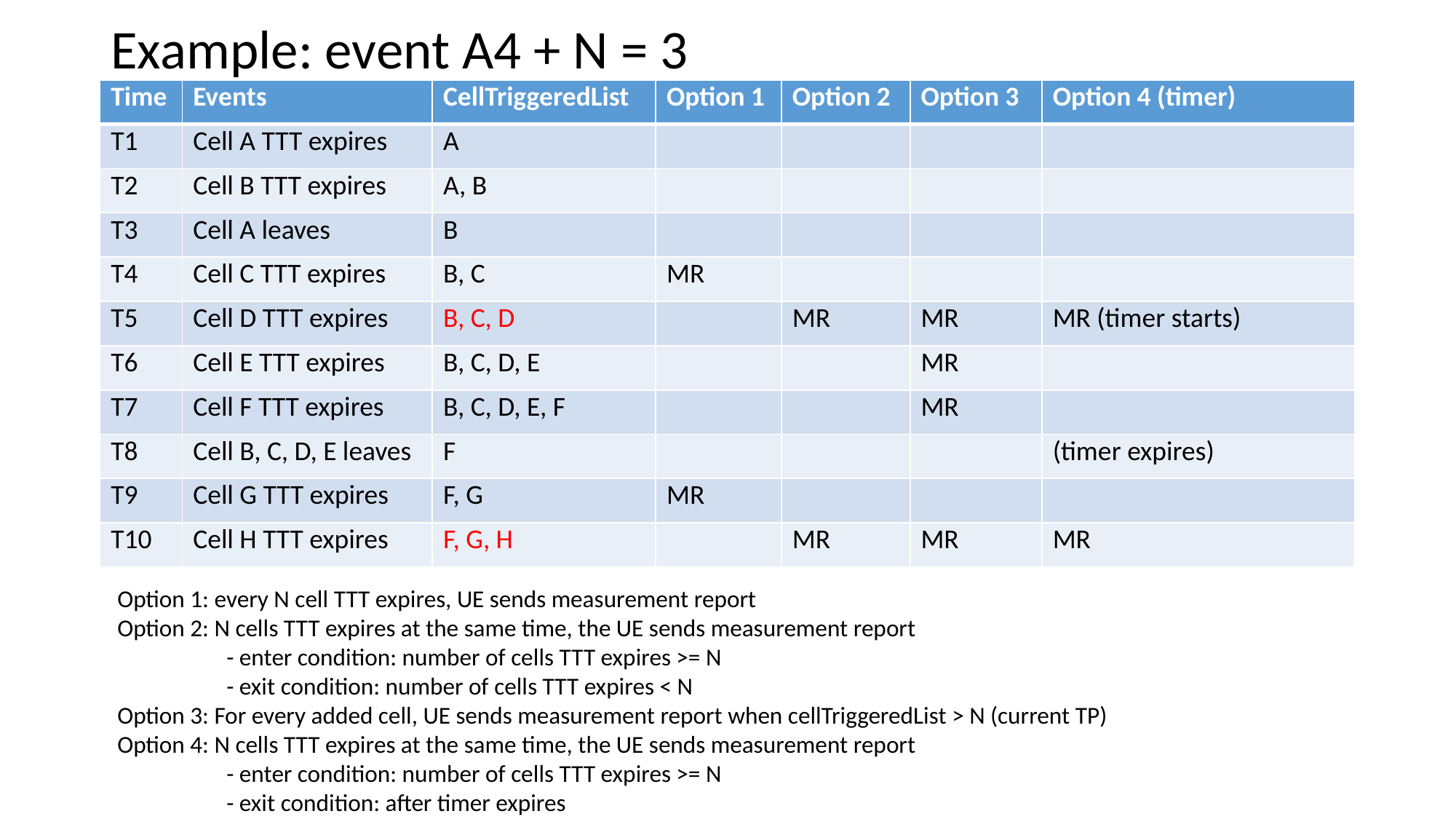

# Example: event A4 + N = 3
| Time | Events | CellTriggeredList | Option 1 | Option 2 | Option 3 | Option 4 (timer) |
| --- | --- | --- | --- | --- | --- | --- |
| T1 | Cell A TTT expires | A |  |  |  |  |
| T2 | Cell B TTT expires | A, B |  |  |  |  |
| T3 | Cell A leaves | B |  |  |  |  |
| T4 | Cell C TTT expires | B, C | MR |  |  |  |
| T5 | Cell D TTT expires | B, C, D |  | MR | MR | MR (timer starts) |
| T6 | Cell E TTT expires | B, C, D, E |  |  | MR |  |
| T7 | Cell F TTT expires | B, C, D, E, F |  |  | MR |  |
| T8 | Cell B, C, D, E leaves | F |  |  |  | (timer expires) |
| T9 | Cell G TTT expires | F, G | MR |  |  |  |
| T10 | Cell H TTT expires | F, G, H |  | MR | MR | MR |
Option 1: every N cell TTT expires, UE sends measurement report
Option 2: N cells TTT expires at the same time, the UE sends measurement report
	- enter condition: number of cells TTT expires >= N
	- exit condition: number of cells TTT expires < N
Option 3: For every added cell, UE sends measurement report when cellTriggeredList > N (current TP)
Option 4: N cells TTT expires at the same time, the UE sends measurement report
	- enter condition: number of cells TTT expires >= N
	- exit condition: after timer expires